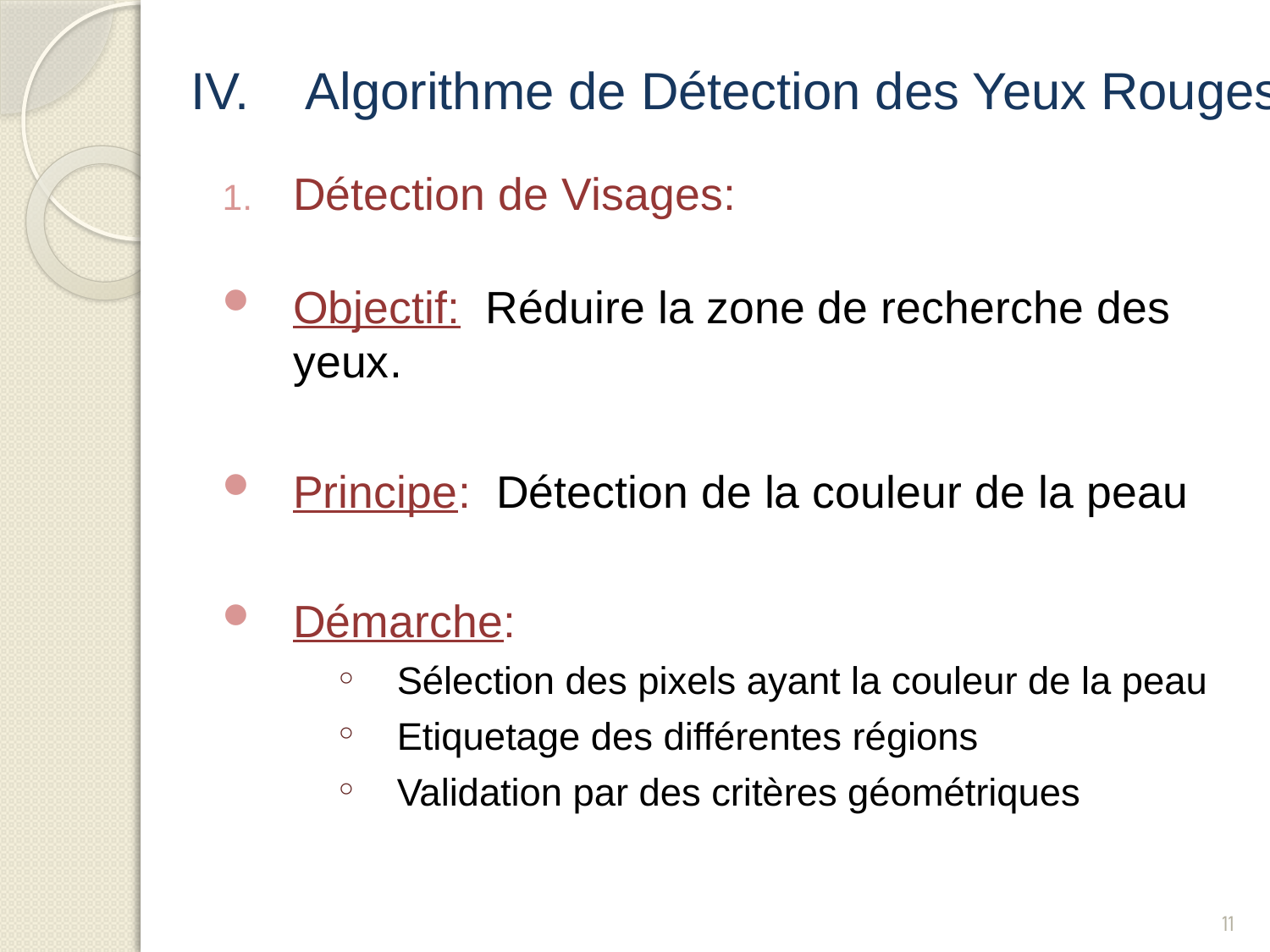

# Algorithme de Détection des Yeux Rouges:
Détection de Visages:

Objectif:  Réduire la zone de recherche des yeux.

Principe:  Détection de la couleur de la peau

Démarche:
Sélection des pixels ayant la couleur de la peau
Etiquetage des différentes régions
Validation par des critères géométriques

11